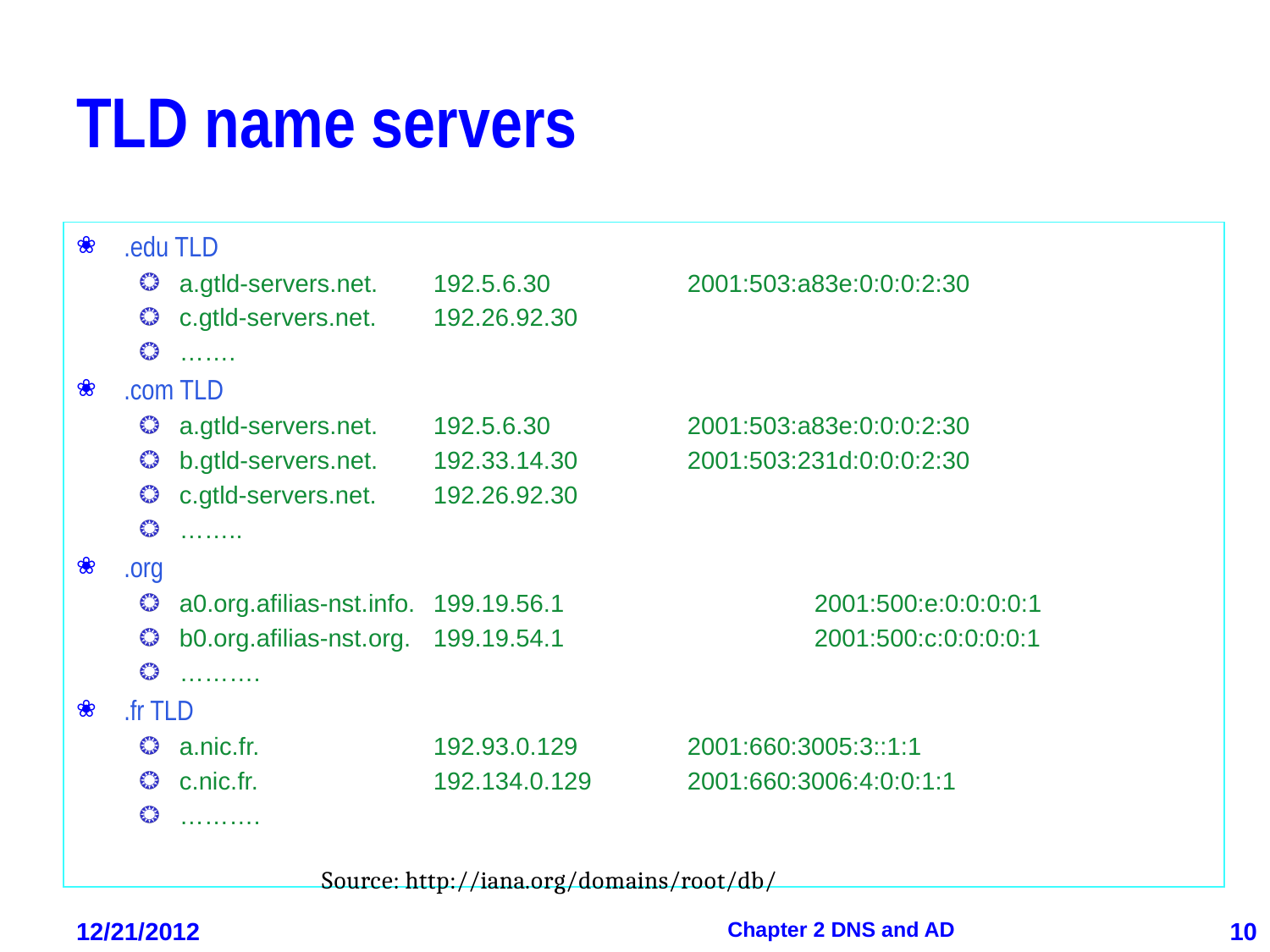

# TLD name servers
.edu TLD
a.gtld-servers.net.	192.5.6.30		2001:503:a83e:0:0:0:2:30
c.gtld-servers.net.	192.26.92.30
…….
.com TLD
a.gtld-servers.net.	192.5.6.30		2001:503:a83e:0:0:0:2:30
b.gtld-servers.net.	192.33.14.30	2001:503:231d:0:0:0:2:30
c.gtld-servers.net.	192.26.92.30
……..
.org
a0.org.afilias-nst.info.	199.19.56.1		2001:500:e:0:0:0:0:1
b0.org.afilias-nst.org.	199.19.54.1		2001:500:c:0:0:0:0:1
……….
.fr TLD
a.nic.fr.		192.93.0.129	2001:660:3005:3::1:1
c.nic.fr.		192.134.0.129	2001:660:3006:4:0:0:1:1
……….
Source: http://iana.org/domains/root/db/
12/21/2012
Chapter 2 DNS and AD
10